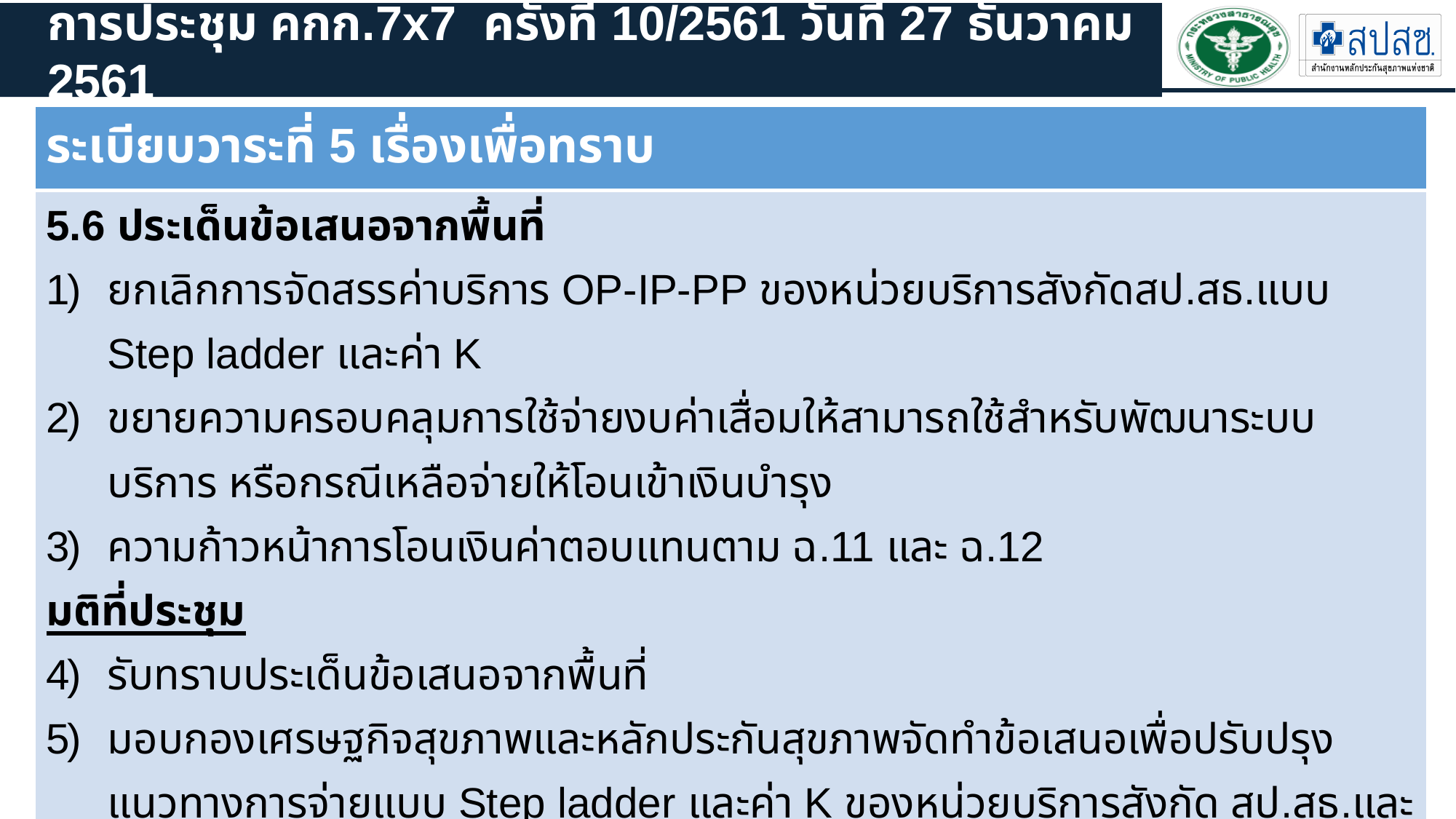

# การประชุม คกก.7x7  ครั้งที่ 10/2561 วันที่ 27 ธันวาคม 2561
| ระเบียบวาระที่ 5 เรื่องเพื่อทราบ |
| --- |
| 5.6 ประเด็นข้อเสนอจากพื้นที่ ยกเลิกการจัดสรรค่าบริการ OP-IP-PP ของหน่วยบริการสังกัดสป.สธ.แบบ Step ladder และค่า K ขยายความครอบคลุมการใช้จ่ายงบค่าเสื่อมให้สามารถใช้สำหรับพัฒนาระบบบริการ หรือกรณีเหลือจ่ายให้โอนเข้าเงินบำรุง ความก้าวหน้าการโอนเงินค่าตอบแทนตาม ฉ.11 และ ฉ.12 มติที่ประชุม รับทราบประเด็นข้อเสนอจากพื้นที่ มอบกองเศรษฐกิจสุขภาพและหลักประกันสุขภาพจัดทำข้อเสนอเพื่อปรับปรุงแนวทางการจ่ายแบบ Step ladder และค่า K ของหน่วยบริการสังกัด สป.สธ.และเสนอคณะกรรมการฯพิจารณาให้แล้วเสร็จภายในเมษายน 2562 ประเด็นข้อเสนอเรื่องงบค่าเสื่อม มอบสปสช. และสป.สธ. ศึกษาความเป็นไปได้กรณีไม่ได้ใช้จ่ายงบค่าเสื่อมให้สามารถโอนเข้าเงินบำรุง |
5